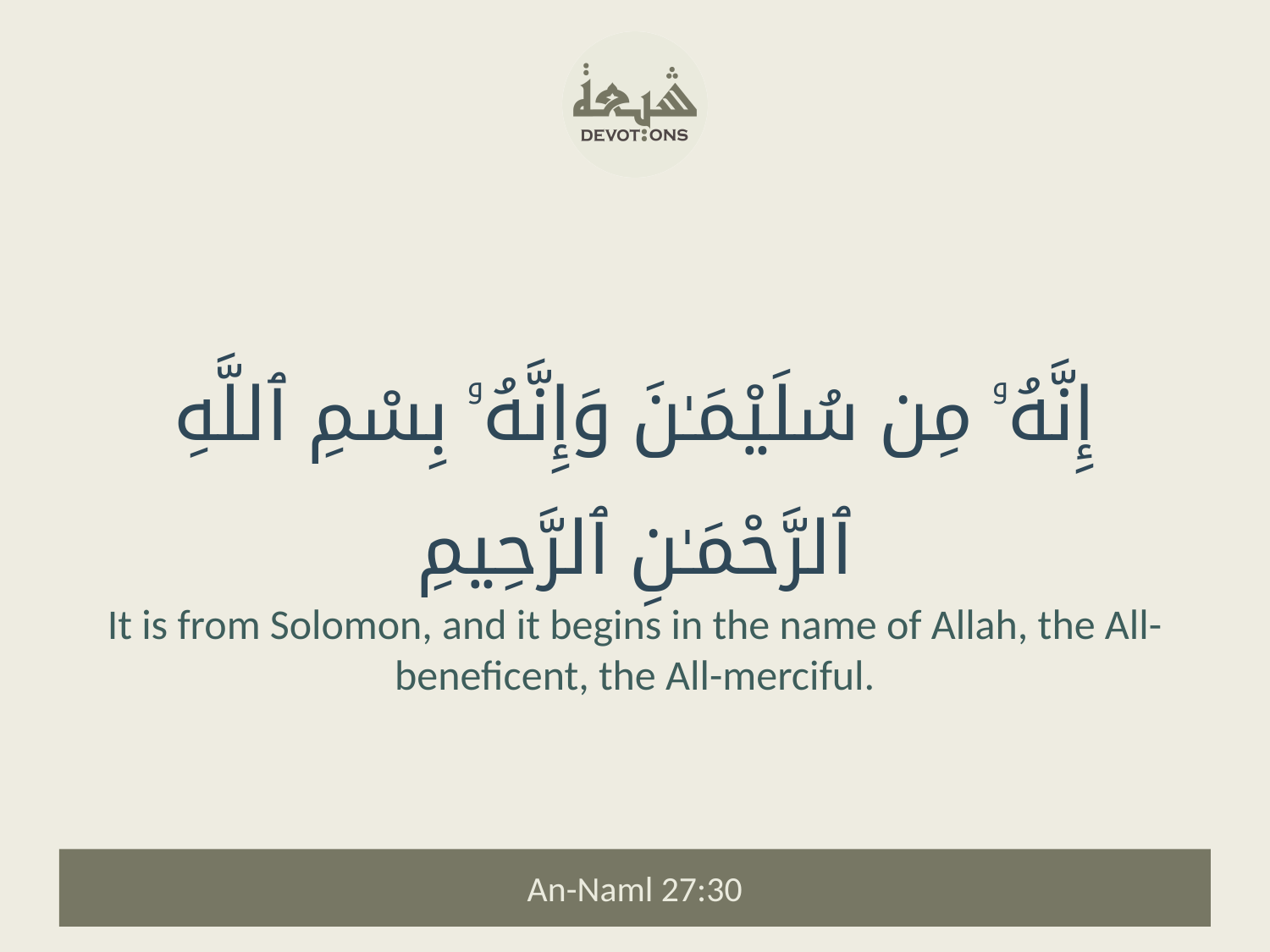

إِنَّهُۥ مِن سُلَيْمَـٰنَ وَإِنَّهُۥ بِسْمِ ٱللَّهِ ٱلرَّحْمَـٰنِ ٱلرَّحِيمِ
It is from Solomon, and it begins in the name of Allah, the All-beneficent, the All-merciful.
An-Naml 27:30